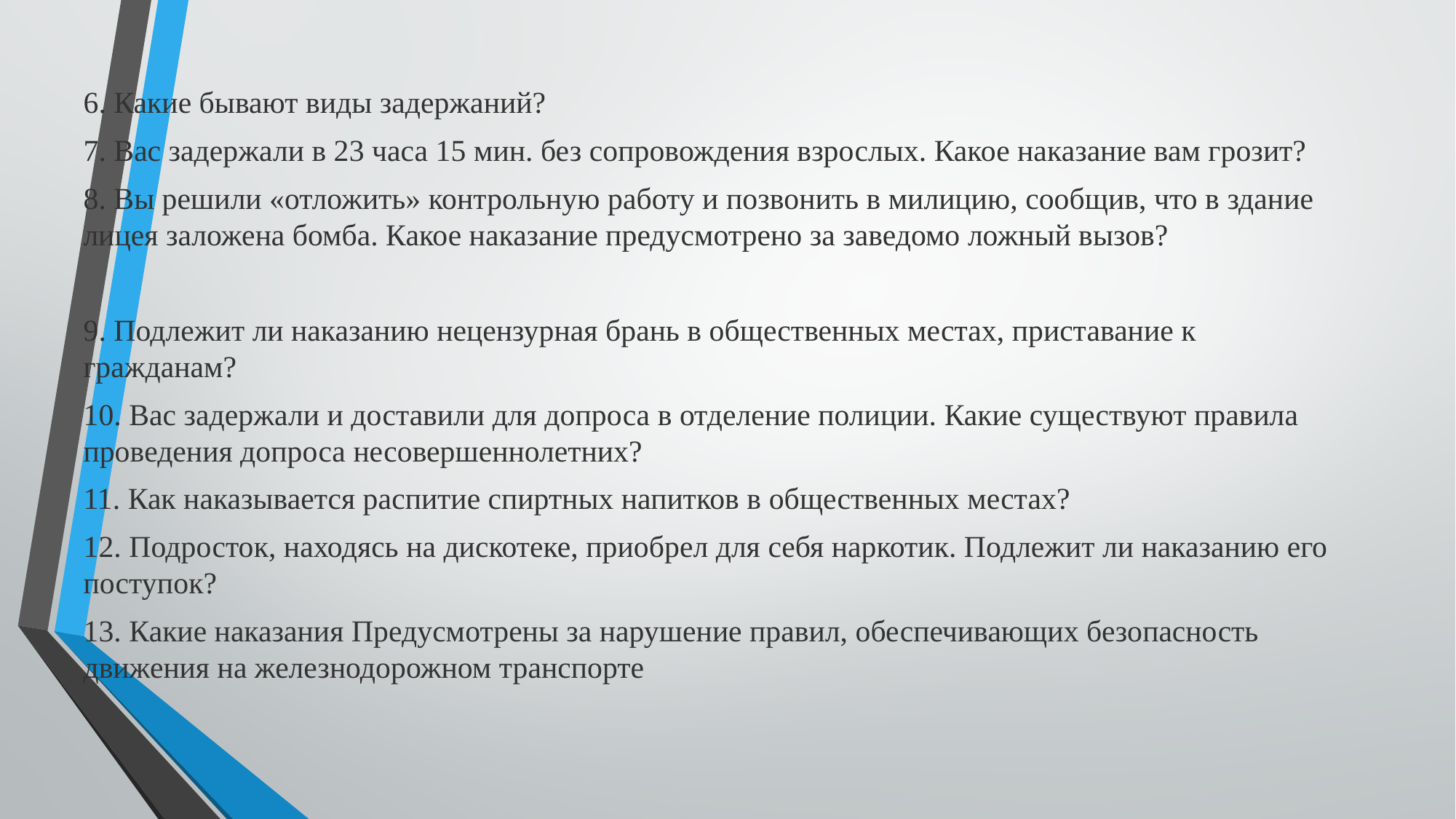

6. Какие бывают виды задержаний?
7. Вас задержали в 23 часа 15 мин. без сопровождения взрослых. Какое наказание вам грозит?
8. Вы решили «отложить» контрольную работу и позвонить в милицию, сообщив, что в здание лицея заложена бомба. Какое наказание предусмотрено за заведомо ложный вызов?

9. Подлежит ли наказанию нецензурная брань в общественных местах, приставание к гражданам?
10. Вас задержали и доставили для допроса в отделение полиции. Какие существуют правила проведения допроса несовершеннолетних?
11. Как наказывается распитие спиртных напитков в общественных местах?
12. Подросток, находясь на дискотеке, приобрел для себя наркотик. Подлежит ли наказанию его поступок?
13. Какие наказания Предусмотрены за нарушение правил, обеспечивающих безопасность движения на железнодорожном транспорте